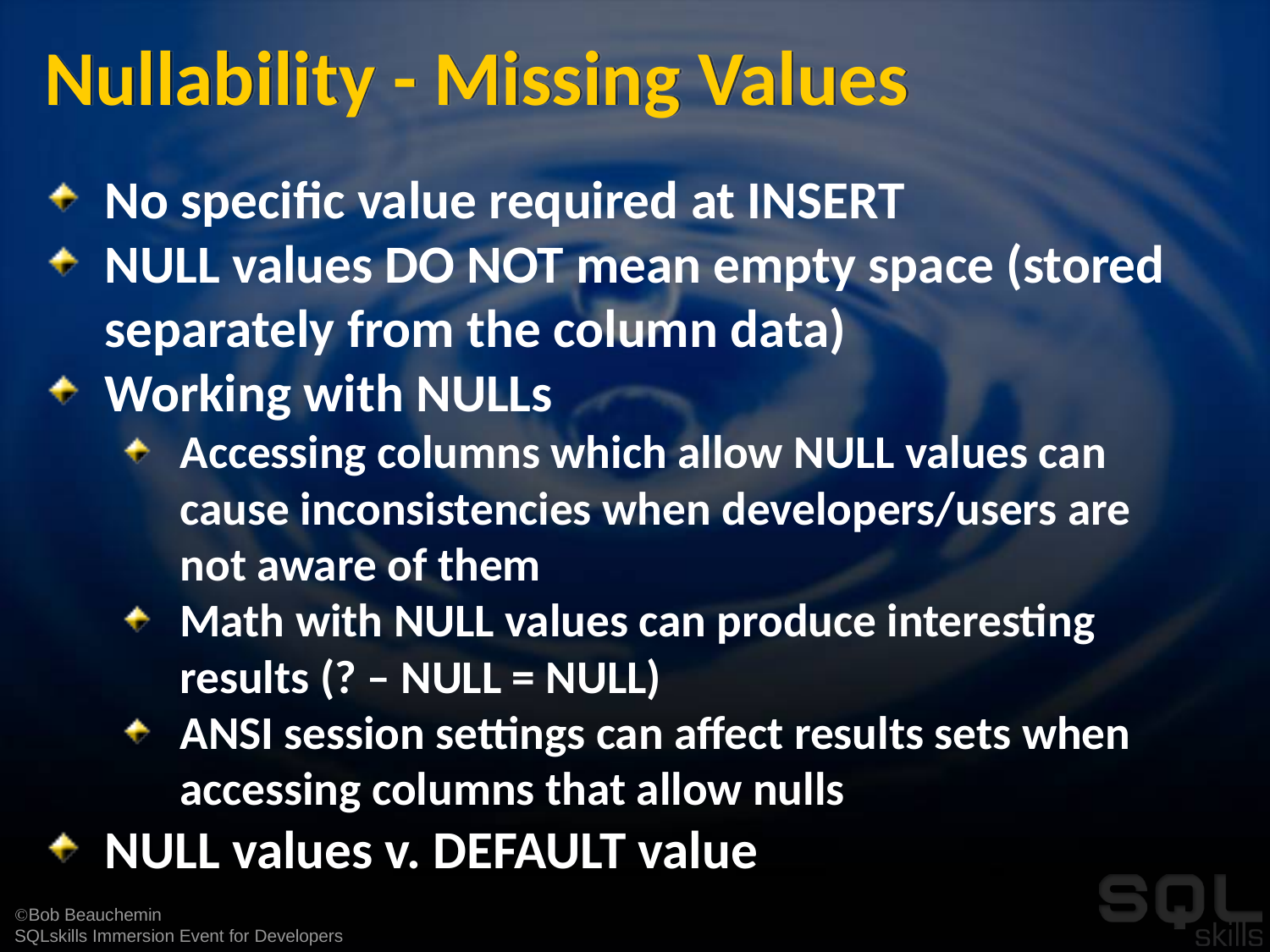

# Nullability - Missing Values
No specific value required at INSERT
NULL values DO NOT mean empty space (stored separately from the column data)
Working with NULLs
Accessing columns which allow NULL values can cause inconsistencies when developers/users are not aware of them
Math with NULL values can produce interesting results (? – NULL = NULL)
ANSI session settings can affect results sets when accessing columns that allow nulls
NULL values v. DEFAULT value